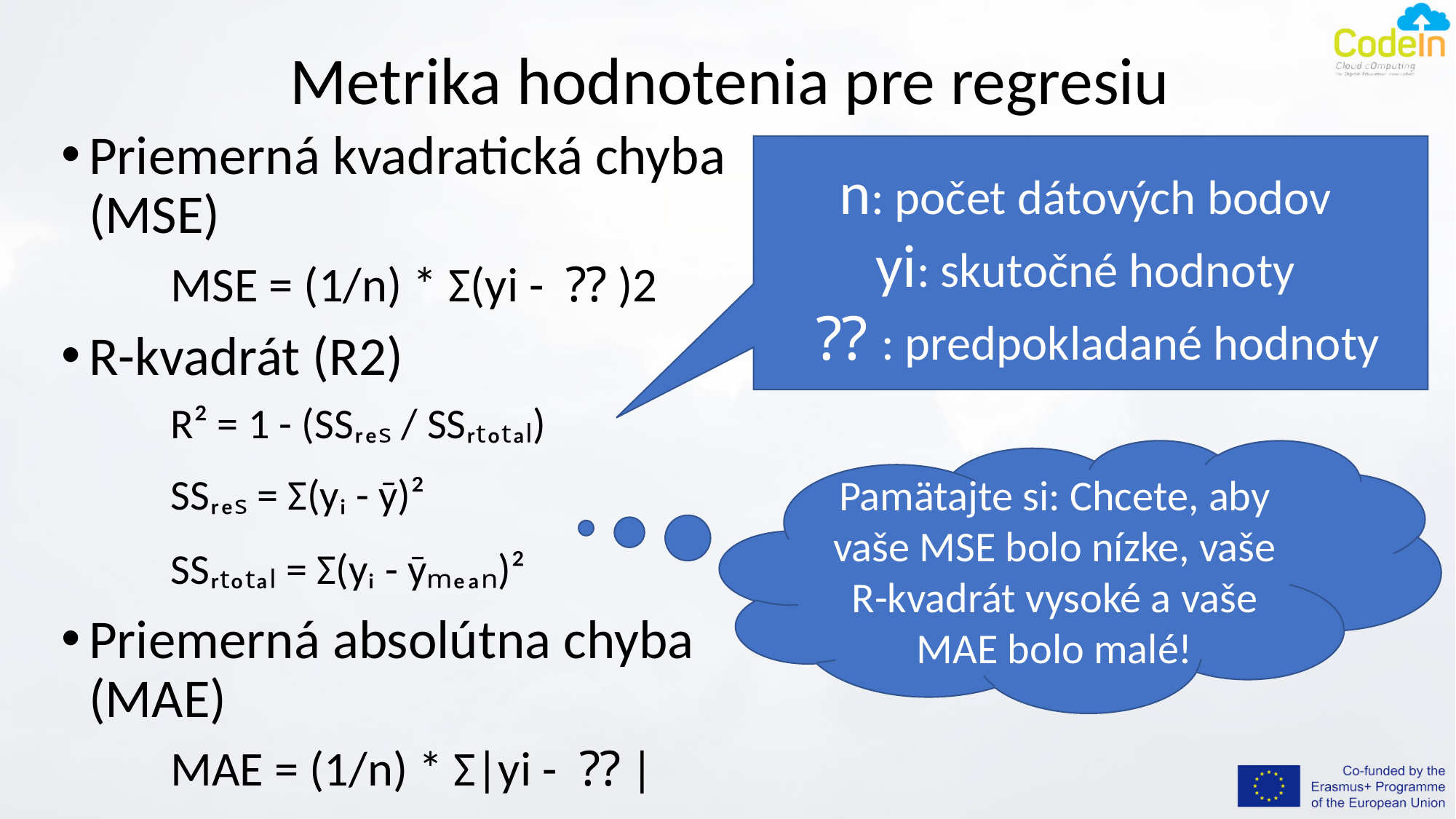

# Metrika hodnotenia pre regresiu
Priemerná kvadratická chyba (MSE)
	MSE = (1/n) * Σ(yi -  ⁇ )2
R-kvadrát (R2)
	R² = 1 - (SSᵣₑₛ / SSᵣₜₒₜₐₗ)
	SSᵣₑₛ = Σ(yᵢ - ȳ)²
	SSᵣₜₒₜₐₗ = Σ(yᵢ - ȳₘₑₐₙ)²
Priemerná absolútna chyba (MAE)
	MAE = (1/n) * Σ|yi -  ⁇ |

n: počet dátových bodov
yi: skutočné hodnoty
 ⁇ : predpokladané hodnoty
Pamätajte si: Chcete, aby vaše MSE bolo nízke, vaše R-kvadrát vysoké a vaše MAE bolo malé!